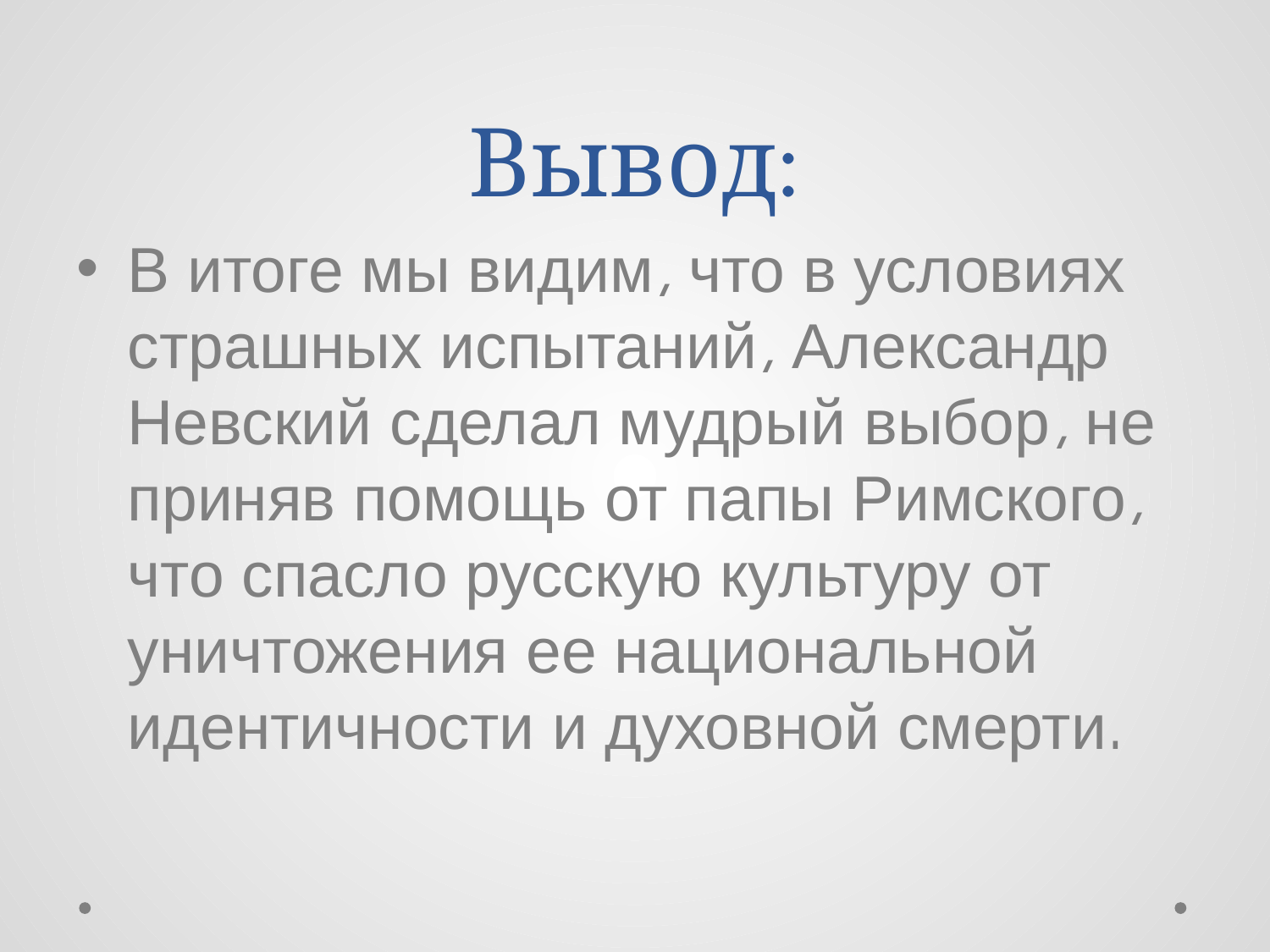

# Вывод:
В итоге мы видим, что в условиях страшных испытаний, Александр Невский сделал мудрый выбор, не приняв помощь от папы Римского, что спасло русскую культуру от уничтожения ее национальной идентичности и духовной смерти.